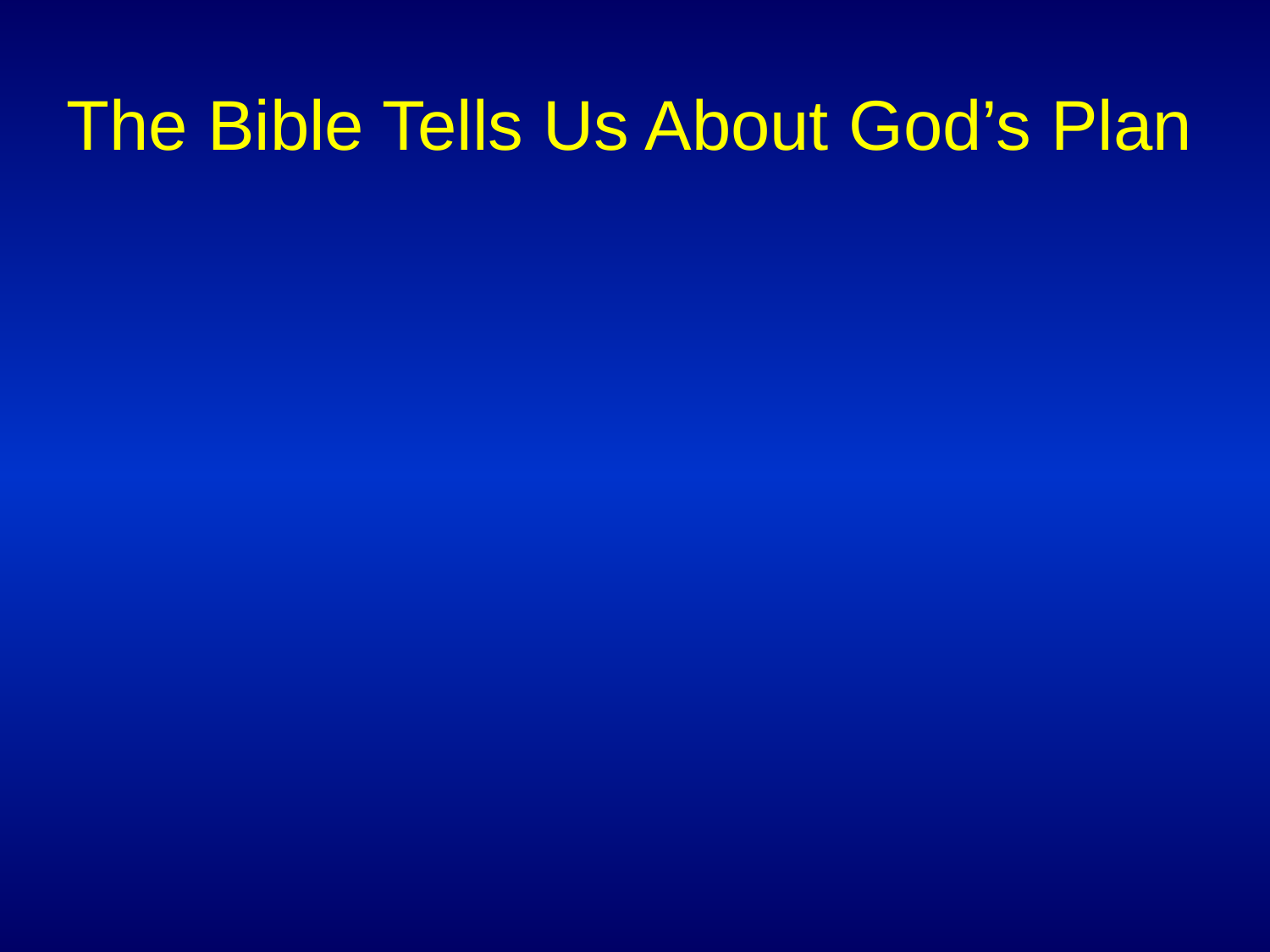

# The Bible Tells Us About God’s Plan